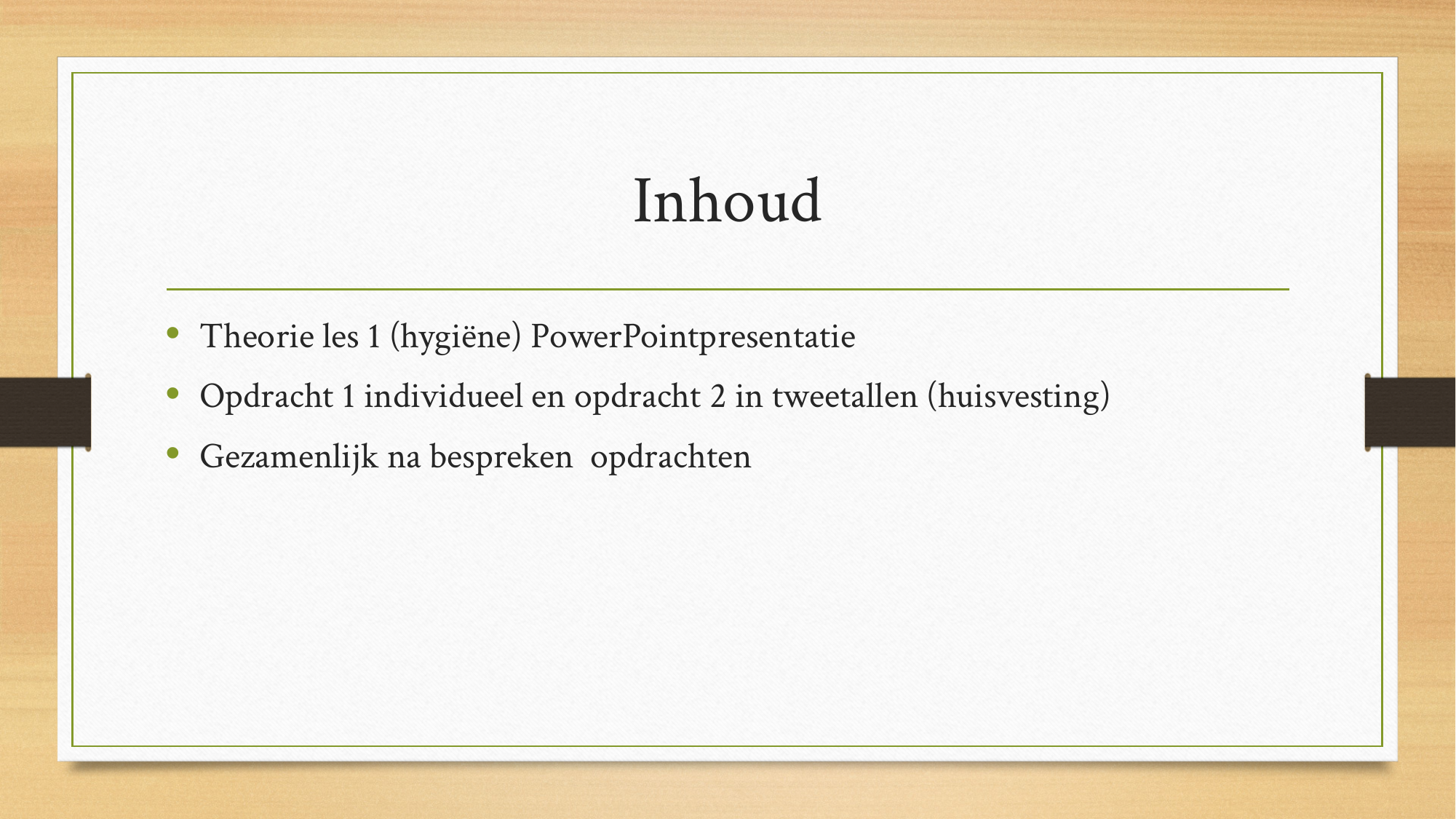

# Inhoud
Theorie les 1 (hygiëne) PowerPointpresentatie
Opdracht 1 individueel en opdracht 2 in tweetallen (huisvesting)
Gezamenlijk na bespreken  opdrachten